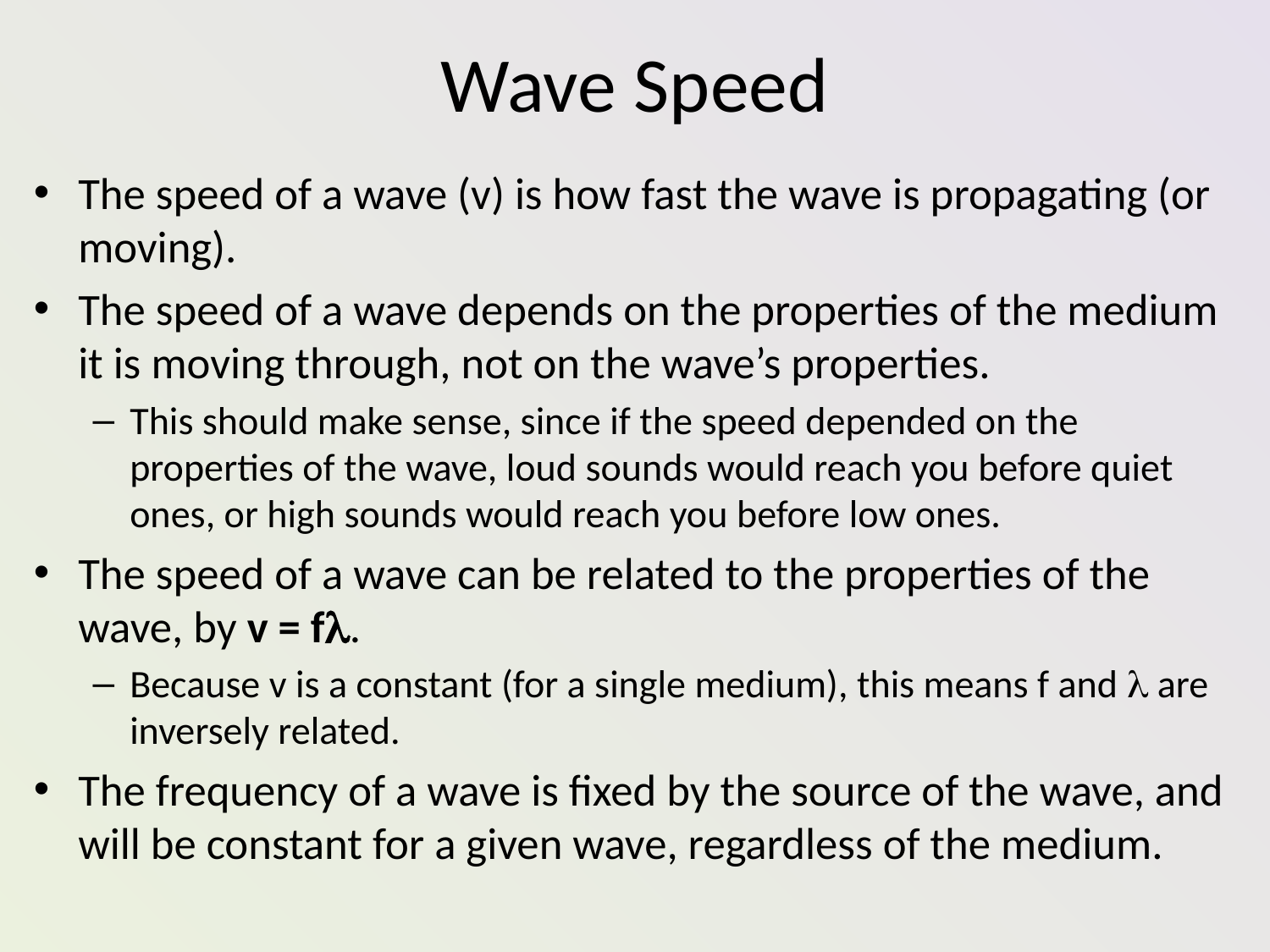

# Wave Speed
The speed of a wave (v) is how fast the wave is propagating (or moving).
The speed of a wave depends on the properties of the medium it is moving through, not on the wave’s properties.
This should make sense, since if the speed depended on the properties of the wave, loud sounds would reach you before quiet ones, or high sounds would reach you before low ones.
The speed of a wave can be related to the properties of the wave, by v = fλ.
Because v is a constant (for a single medium), this means f and λ are inversely related.
The frequency of a wave is fixed by the source of the wave, and will be constant for a given wave, regardless of the medium.